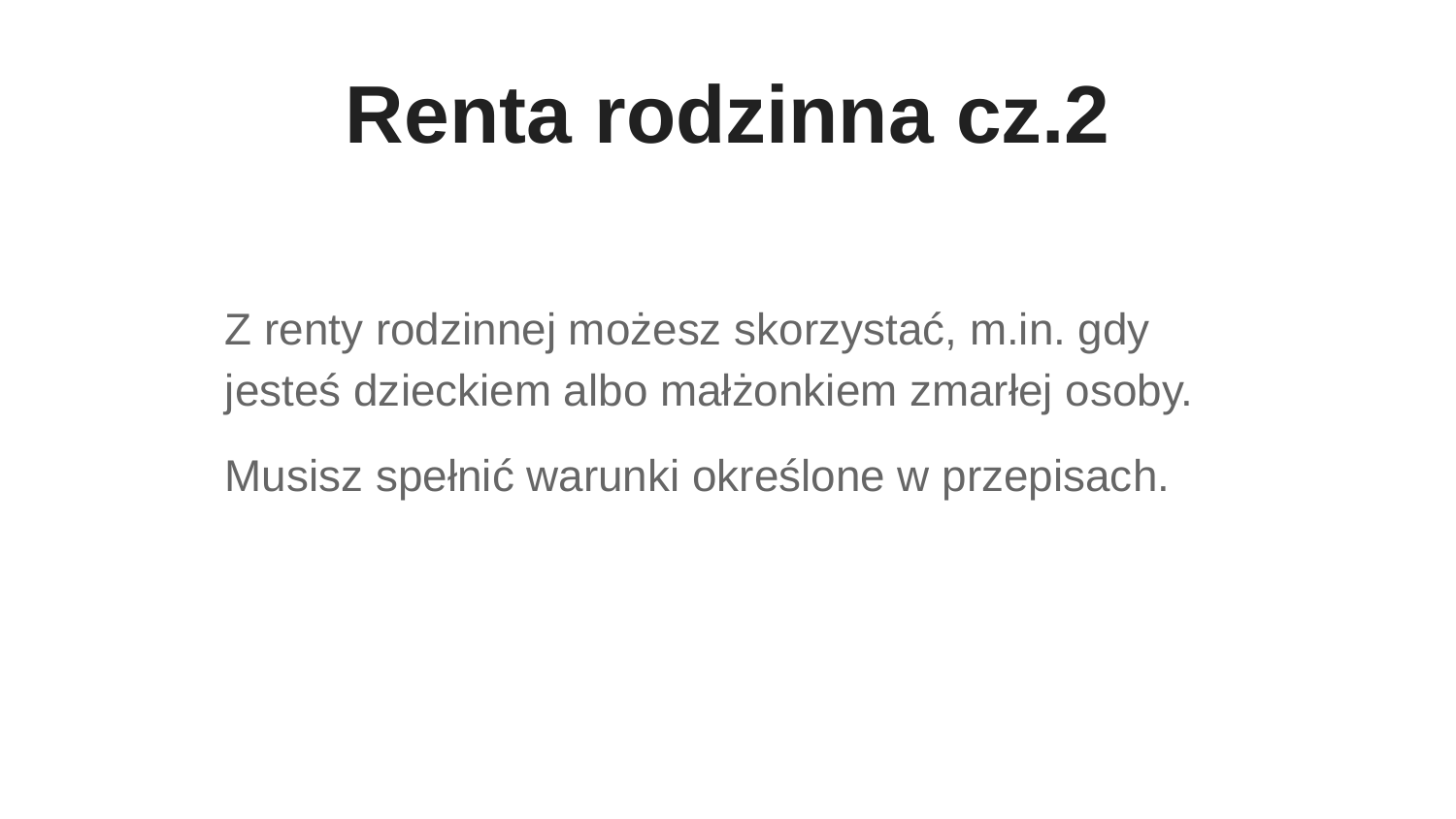

# Renta rodzinna cz.2
Z renty rodzinnej możesz skorzystać, m.in. gdy jesteś dzieckiem albo małżonkiem zmarłej osoby.
Musisz spełnić warunki określone w przepisach.